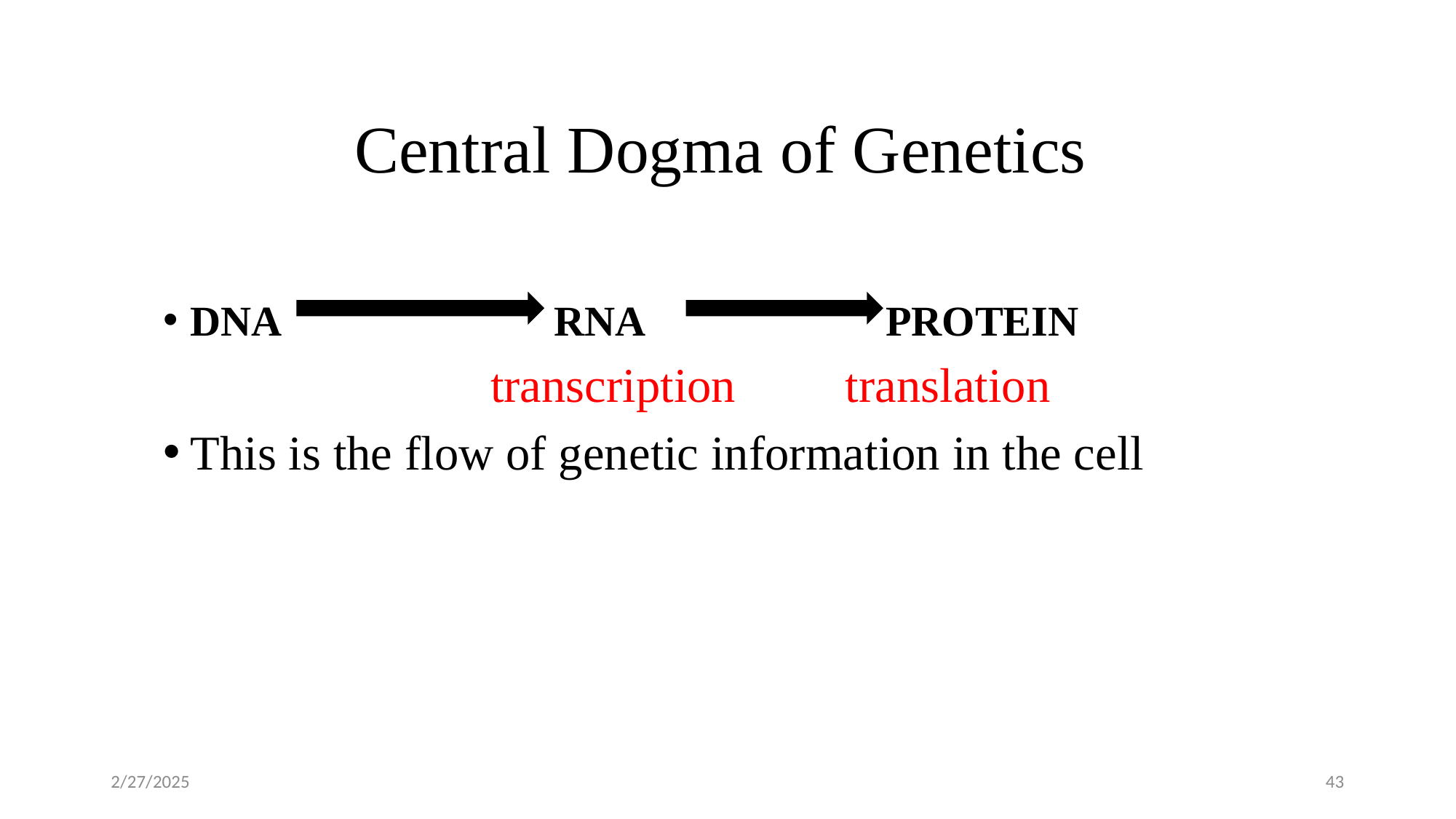

# Central Dogma of Genetics

DNA                          RNA                       PROTEIN
 			transcription         translation
This is the flow of genetic information in the cell

2/27/2025
43